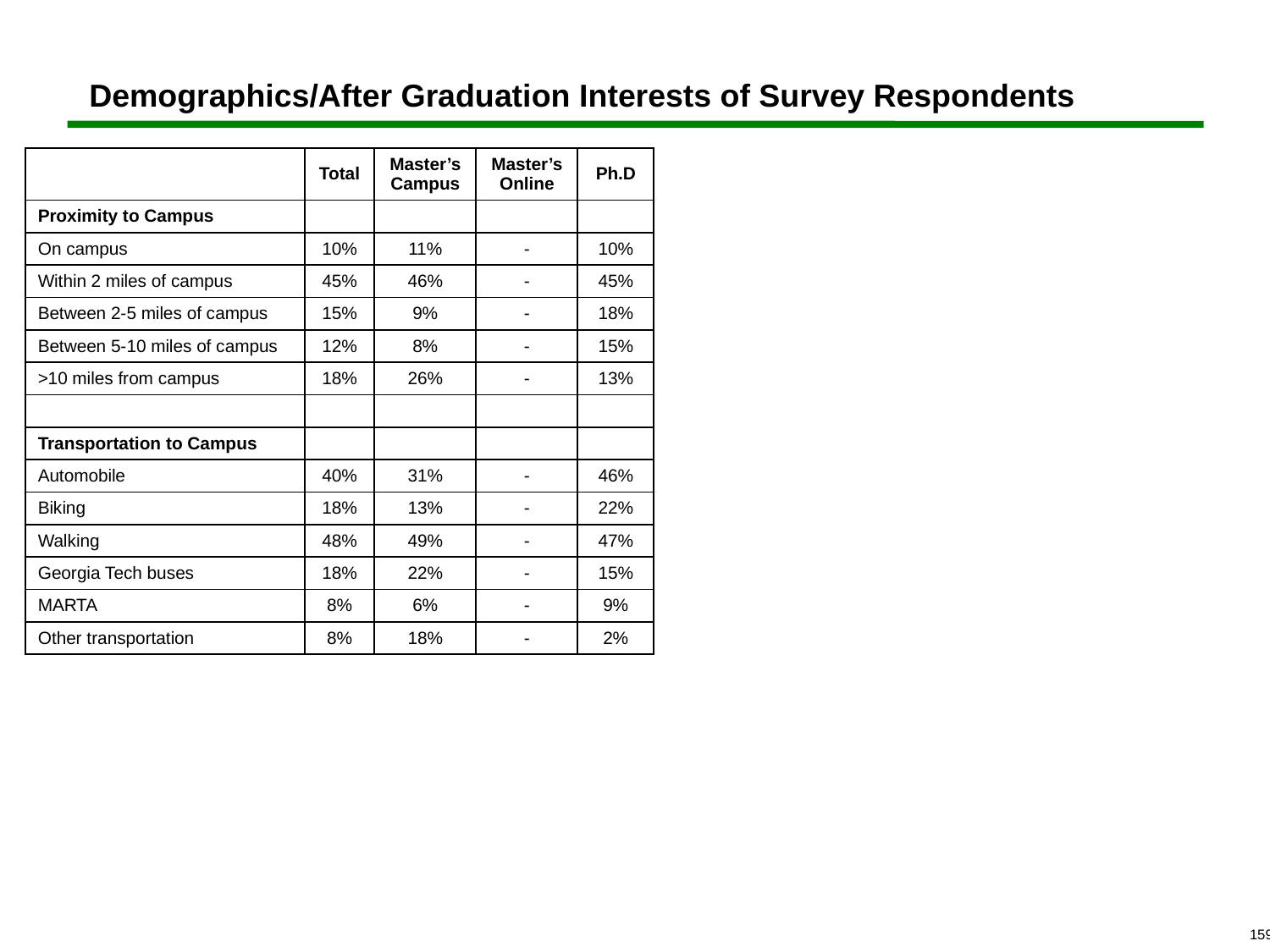

# Demographics/After Graduation Interests of Survey Respondents
|  | Total | Master’s Campus | Master’s Online | Ph.D |
| --- | --- | --- | --- | --- |
| Proximity to Campus |  |  |  |  |
| On campus | 10% | 11% | - | 10% |
| Within 2 miles of campus | 45% | 46% | - | 45% |
| Between 2-5 miles of campus | 15% | 9% | - | 18% |
| Between 5-10 miles of campus | 12% | 8% | - | 15% |
| >10 miles from campus | 18% | 26% | - | 13% |
|  |  |  |  |  |
| Transportation to Campus |  |  |  |  |
| Automobile | 40% | 31% | - | 46% |
| Biking | 18% | 13% | - | 22% |
| Walking | 48% | 49% | - | 47% |
| Georgia Tech buses | 18% | 22% | - | 15% |
| MARTA | 8% | 6% | - | 9% |
| Other transportation | 8% | 18% | - | 2% |